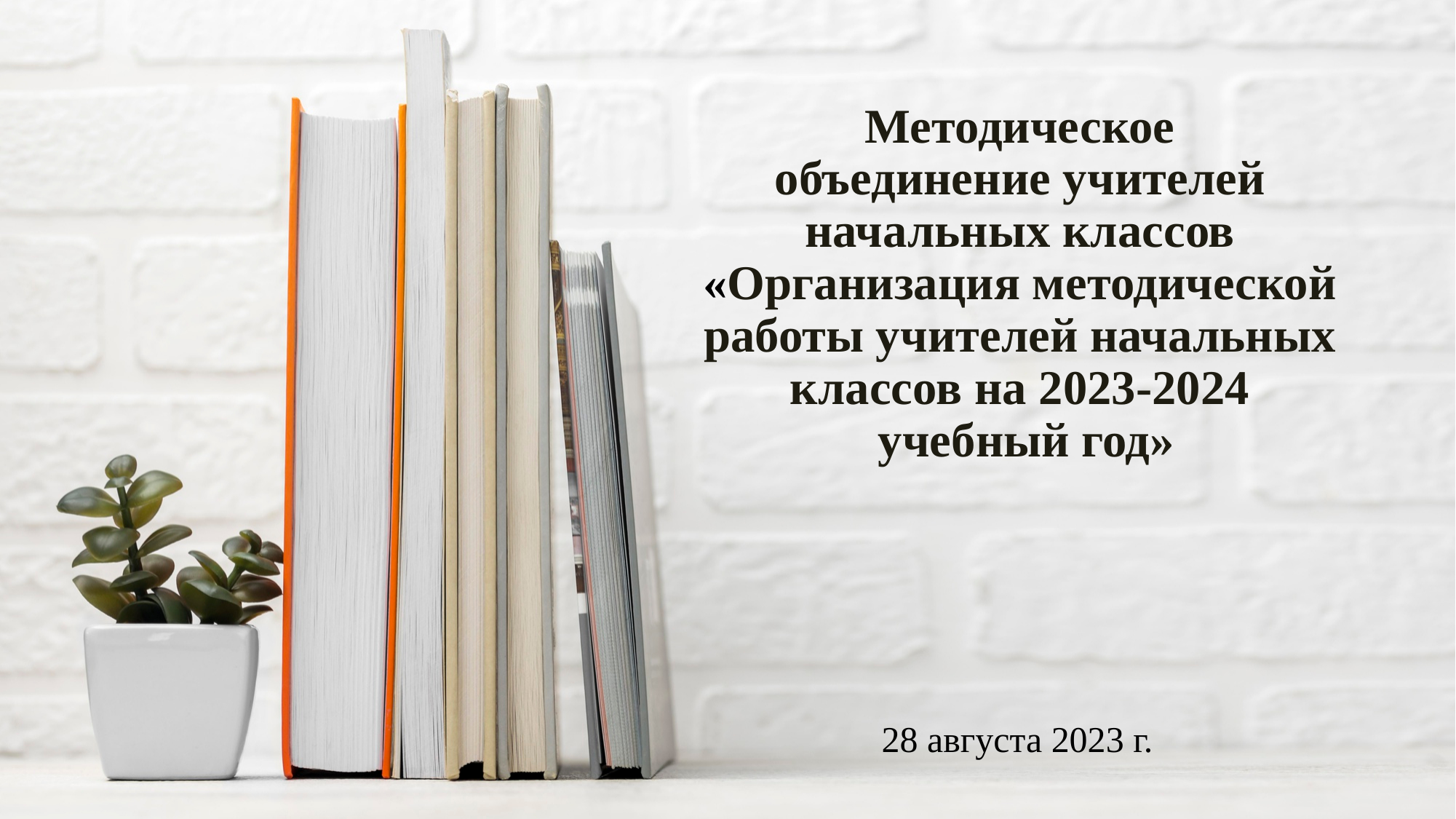

# Методическое объединение учителей начальных классов «Организация методической работы учителей начальных классов на 2023-2024 учебный год»

28 августа 2023 г.